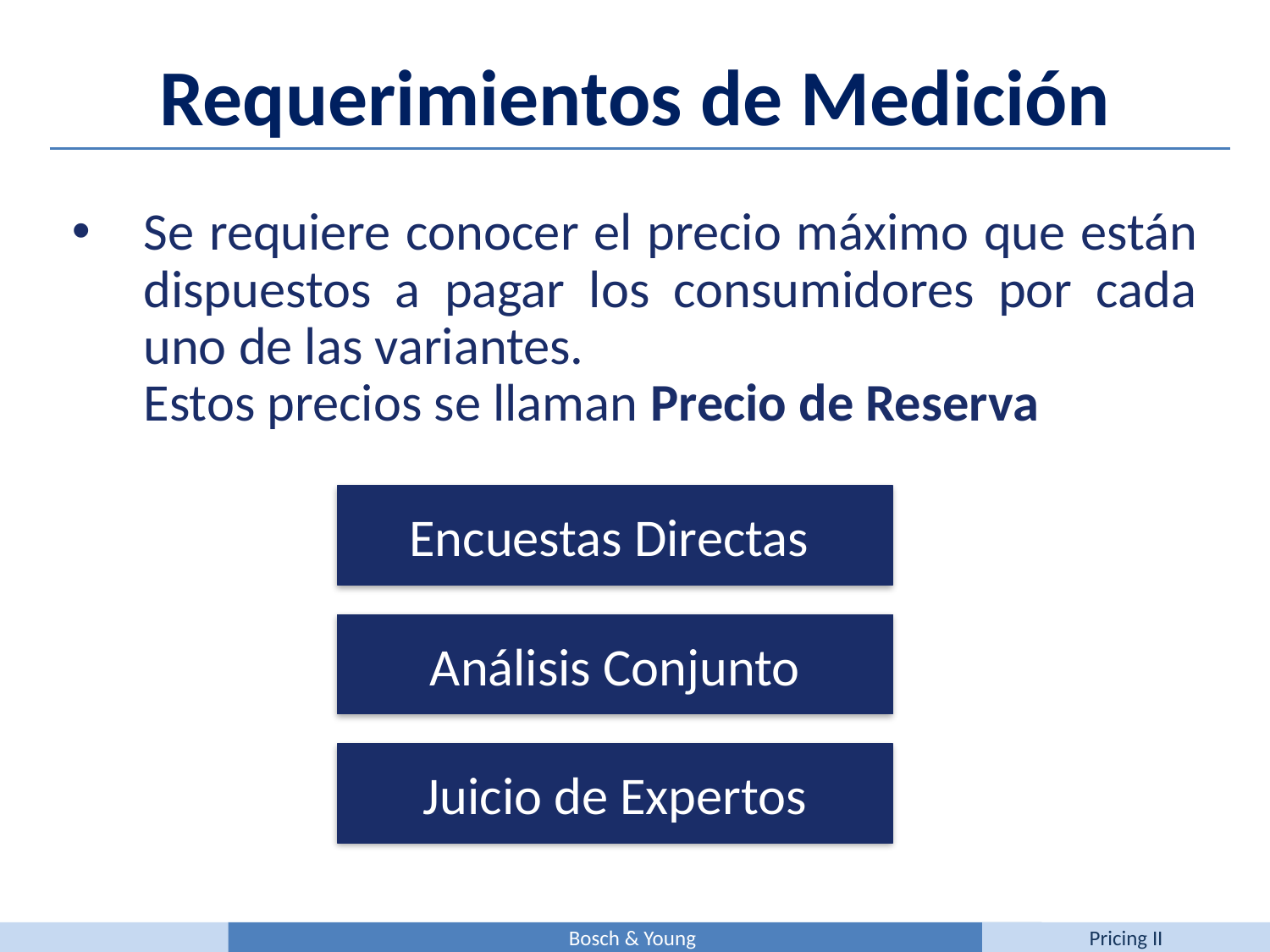

Requerimientos de Medición
Se requiere conocer el precio máximo que están dispuestos a pagar los consumidores por cada uno de las variantes.
	Estos precios se llaman Precio de Reserva

Encuestas Directas
Análisis Conjunto
Juicio de Expertos

Bosch & Young
Pricing II